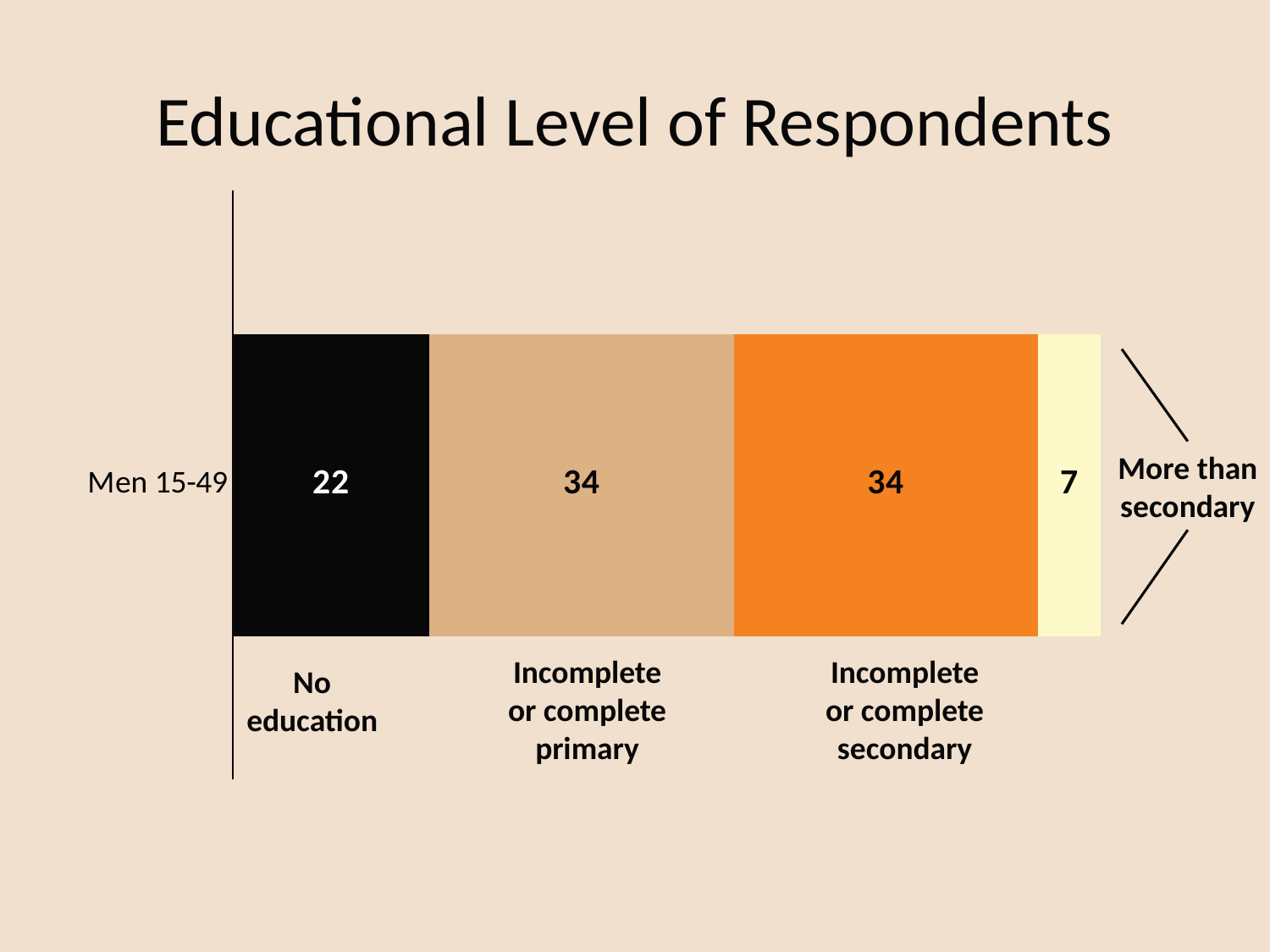

# Educational Level of Respondents

### Chart

| Category | No education | Incomplete or complete primary | Incomplete or complete secondary | More than secondary |
|---|---|---|---|---|
| Men 15-49 | 22.0 | 34.0 | 34.0 | 7.0 |
More than secondary
Incomplete or complete primary
Incomplete or complete secondary
No education